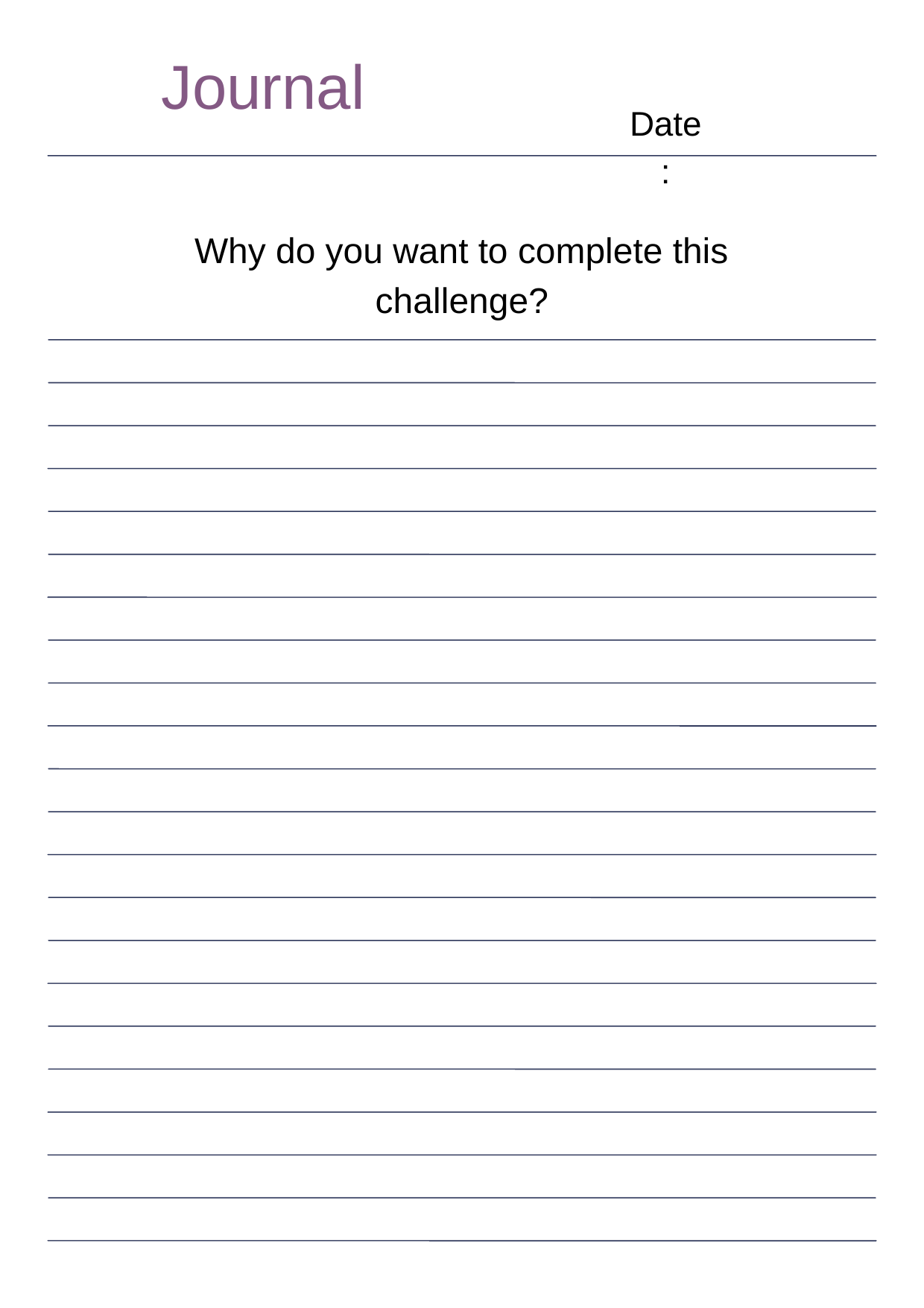

Journal
Date:

Why do you want to complete this challenge?